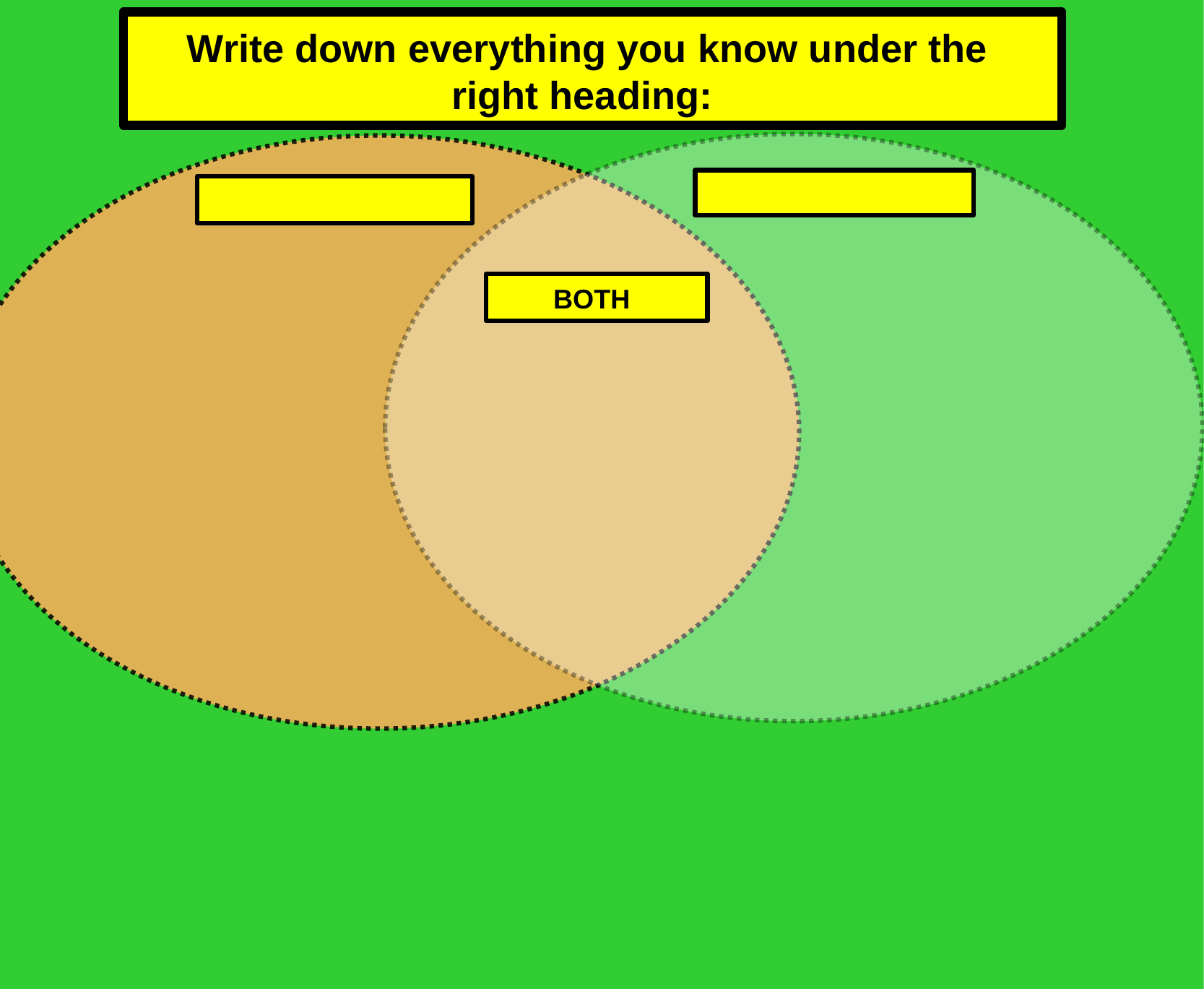

Write down everything you know under the right heading:

BOTH